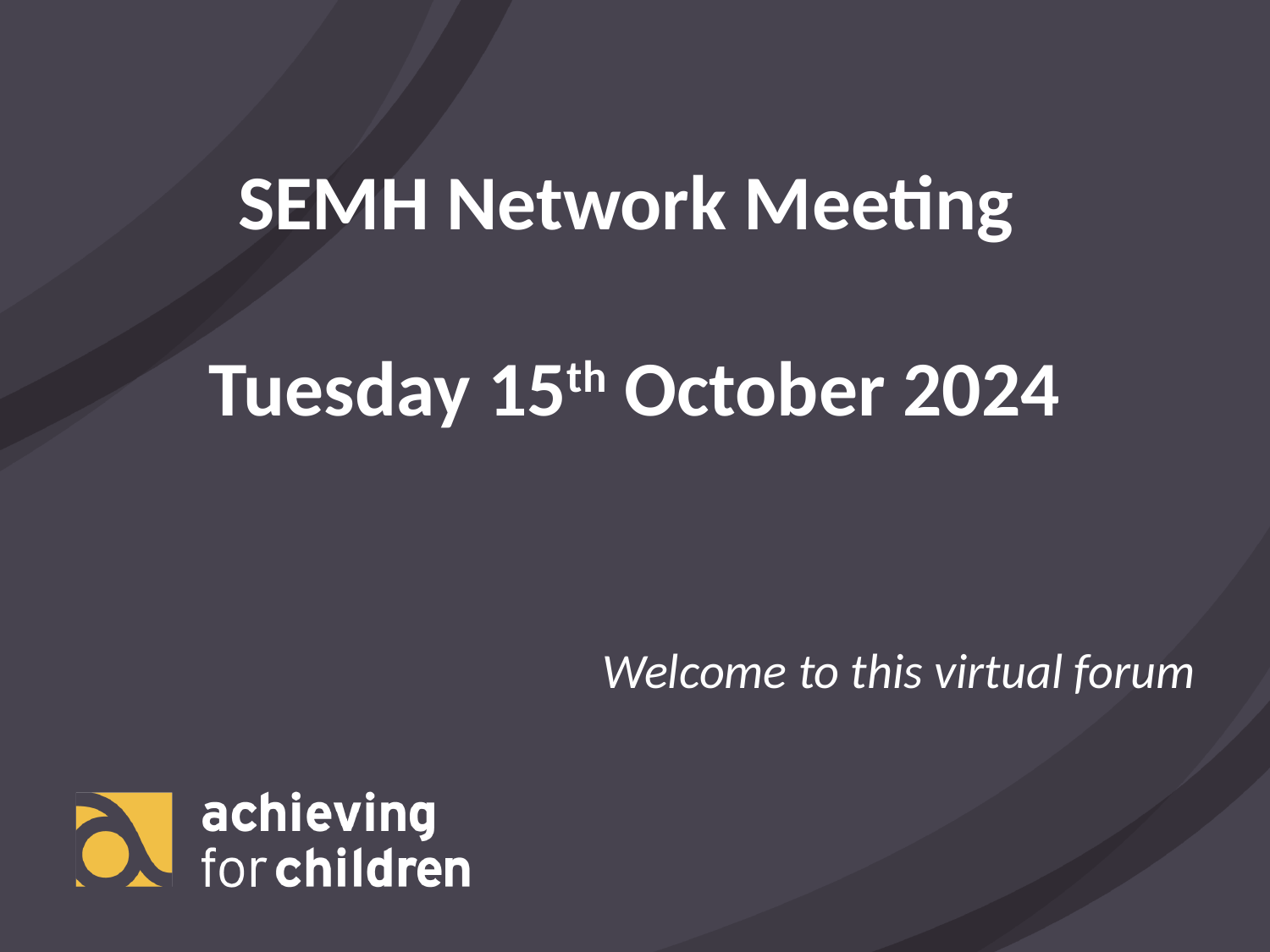

SEMH Network Meeting
Tuesday 15th October 2024

Welcome to this virtual forum